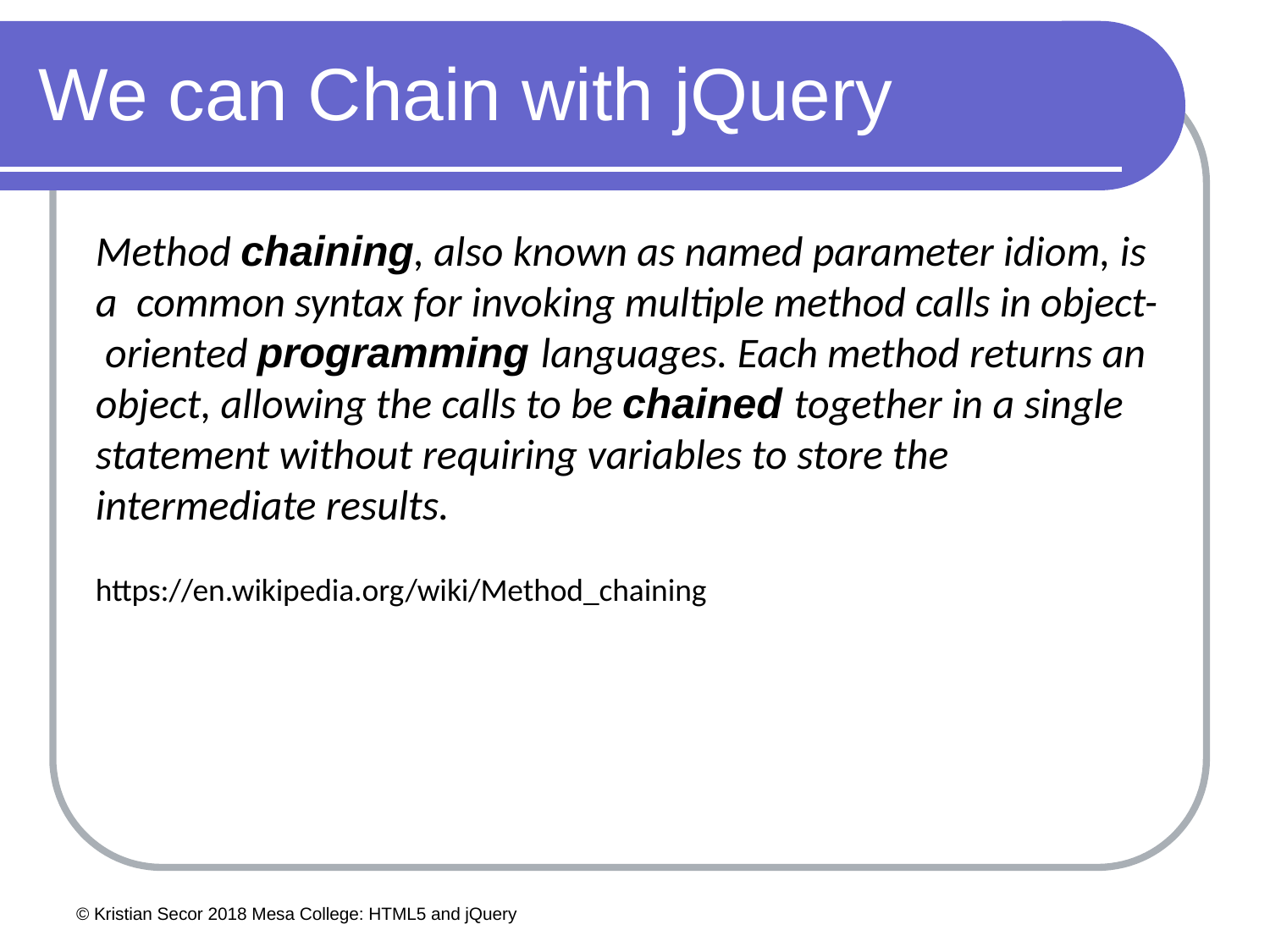

# We can Chain with jQuery
Method chaining, also known as named parameter idiom, is a  common syntax for invoking multiple method calls in object-  oriented programming languages. Each method returns an  object, allowing the calls to be chained together in a single  statement without requiring variables to store the  intermediate results.

https://en.wikipedia.org/wiki/Method_chaining
© Kristian Secor 2018 Mesa College: HTML5 and jQuery